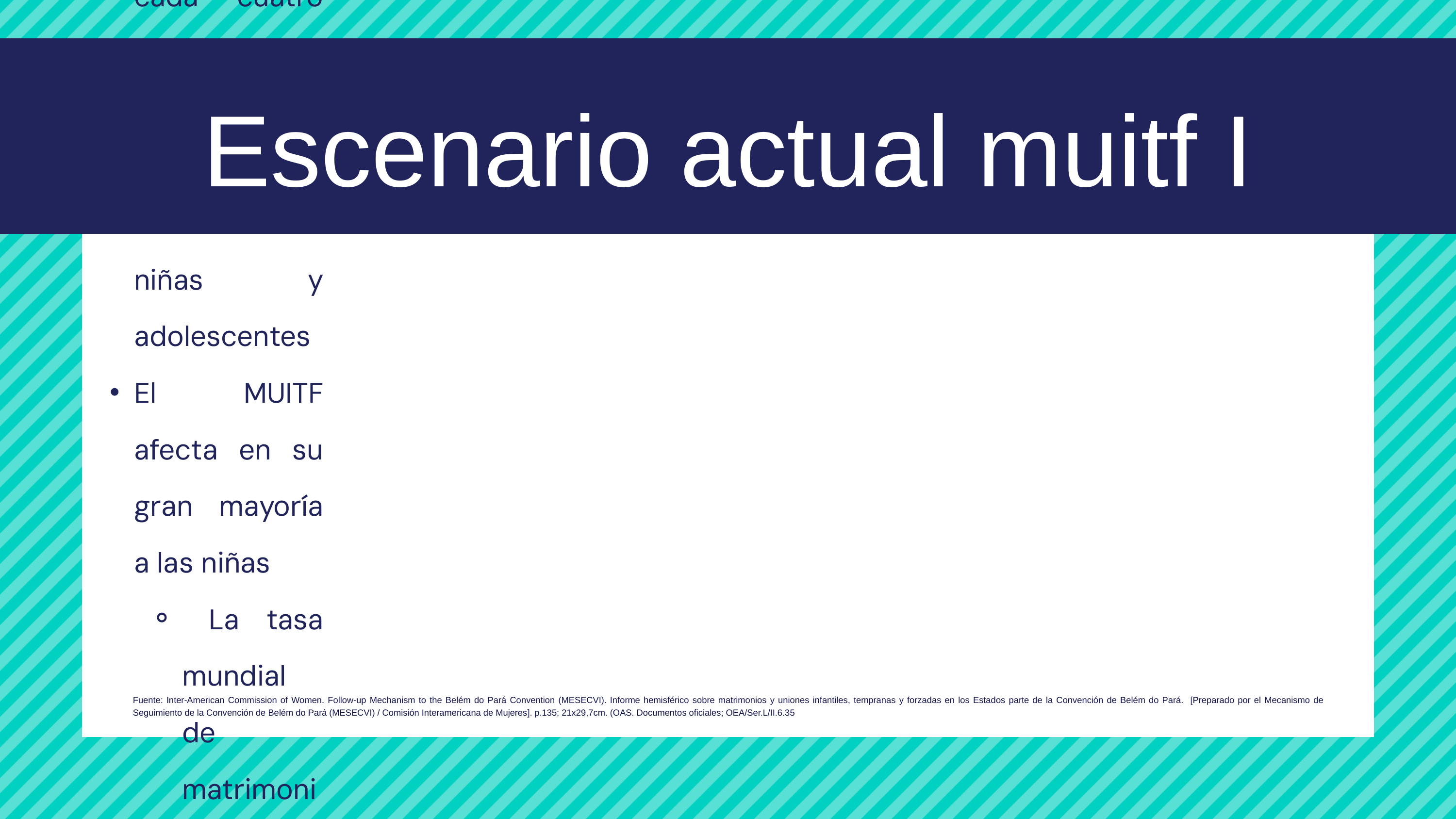

Escenario actual muitf I

A nivel mundial la proporción de mujeres que se casaron cuando eran niñas o adolescentes se redujo un 15%, pasando de ser una de cada cuatro mujeres menores de 18 años, a una de cada cinco niñas y adolescentes
El MUITF afecta en su gran mayoría a las niñas
 La tasa mundial de matrimonio infantil en los niños equivale a tan solo una quinta parte de la de las niñas
Fuente: Inter-American Commission of Women. Follow-up Mechanism to the Belém do Pará Convention (MESECVI). Informe hemisférico sobre matrimonios y uniones infantiles, tempranas y forzadas en los Estados parte de la Convención de Belém do Pará.  [Preparado por el Mecanismo de Seguimiento de la Convención de Belém do Pará (MESECVI) / Comisión Interamericana de Mujeres]. p.135; 21x29,7cm. (OAS. Documentos oficiales; OEA/Ser.L/II.6.35